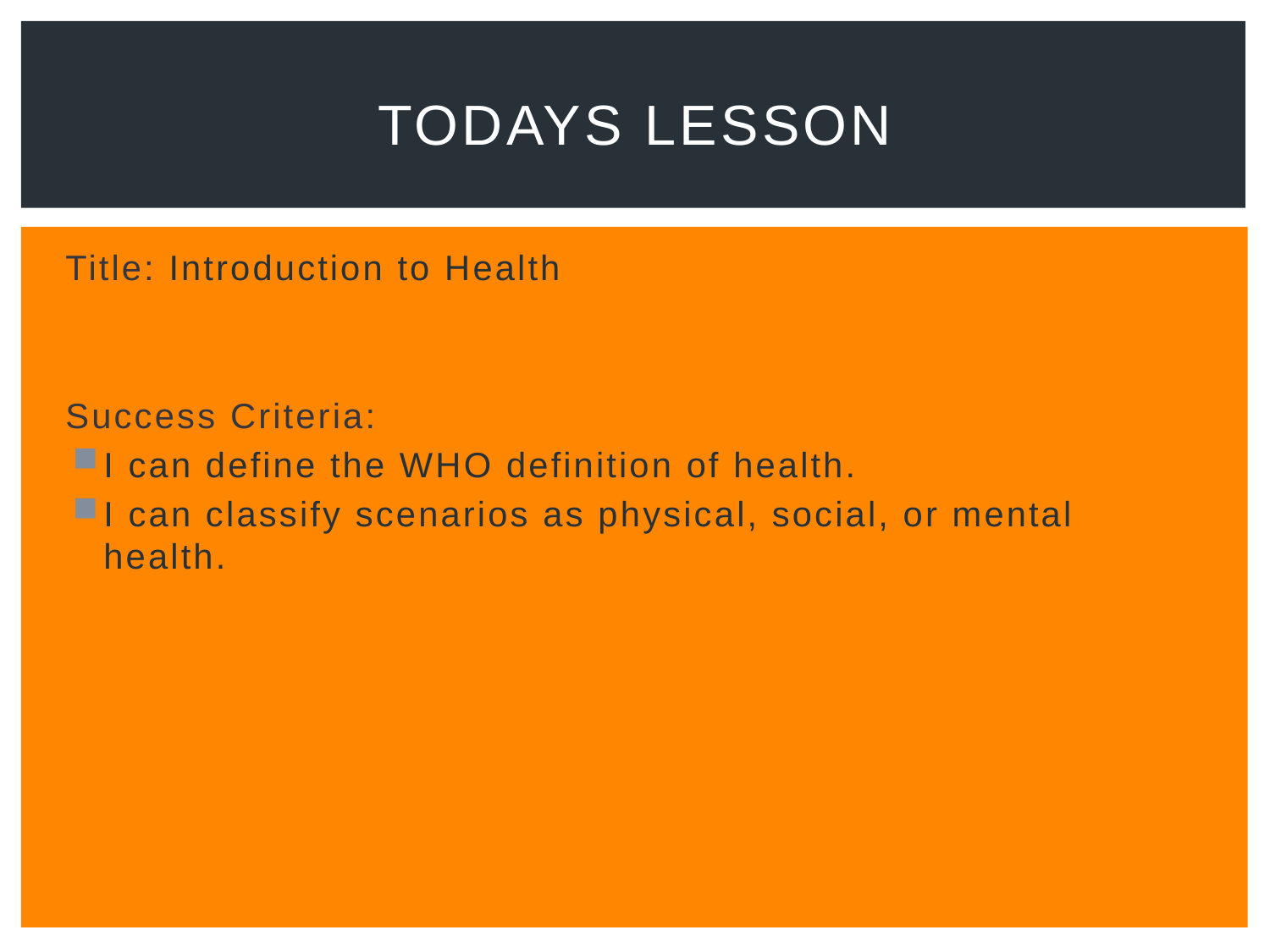

# Todays lesson
Title: Introduction to Health

Success Criteria:
I can define the WHO definition of health.
I can classify scenarios as physical, social, or mental health.